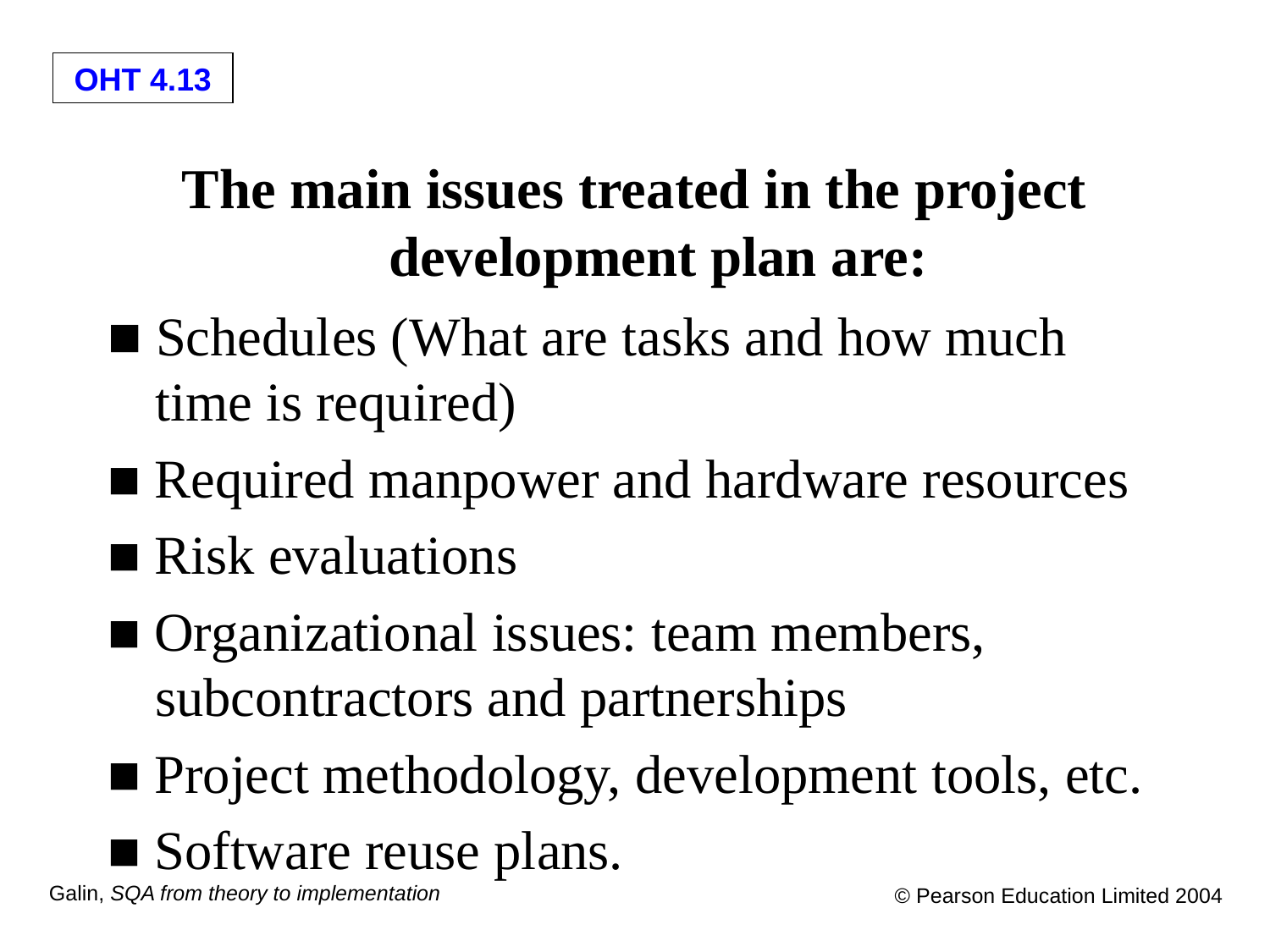

The main issues treated in the project development plan are:
■ Schedules (What are tasks and how much time is required)
■ Required manpower and hardware resources
■ Risk evaluations
■ Organizational issues: team members, subcontractors and partnerships
■ Project methodology, development tools, etc.
■ Software reuse plans.